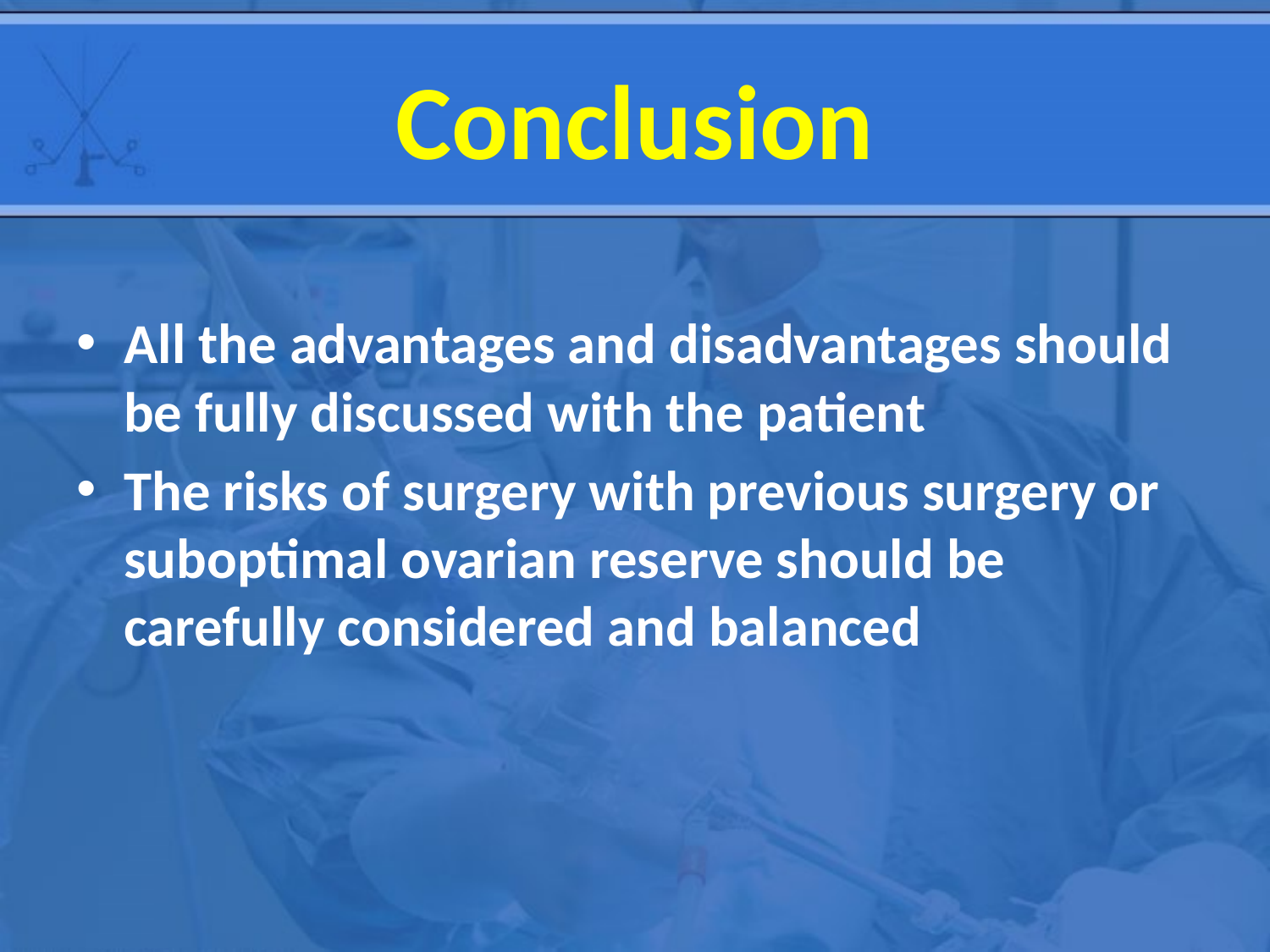

# Conclusion

All the advantages and disadvantages should be fully discussed with the patient
The risks of surgery with previous surgery or suboptimal ovarian reserve should be carefully considered and balanced